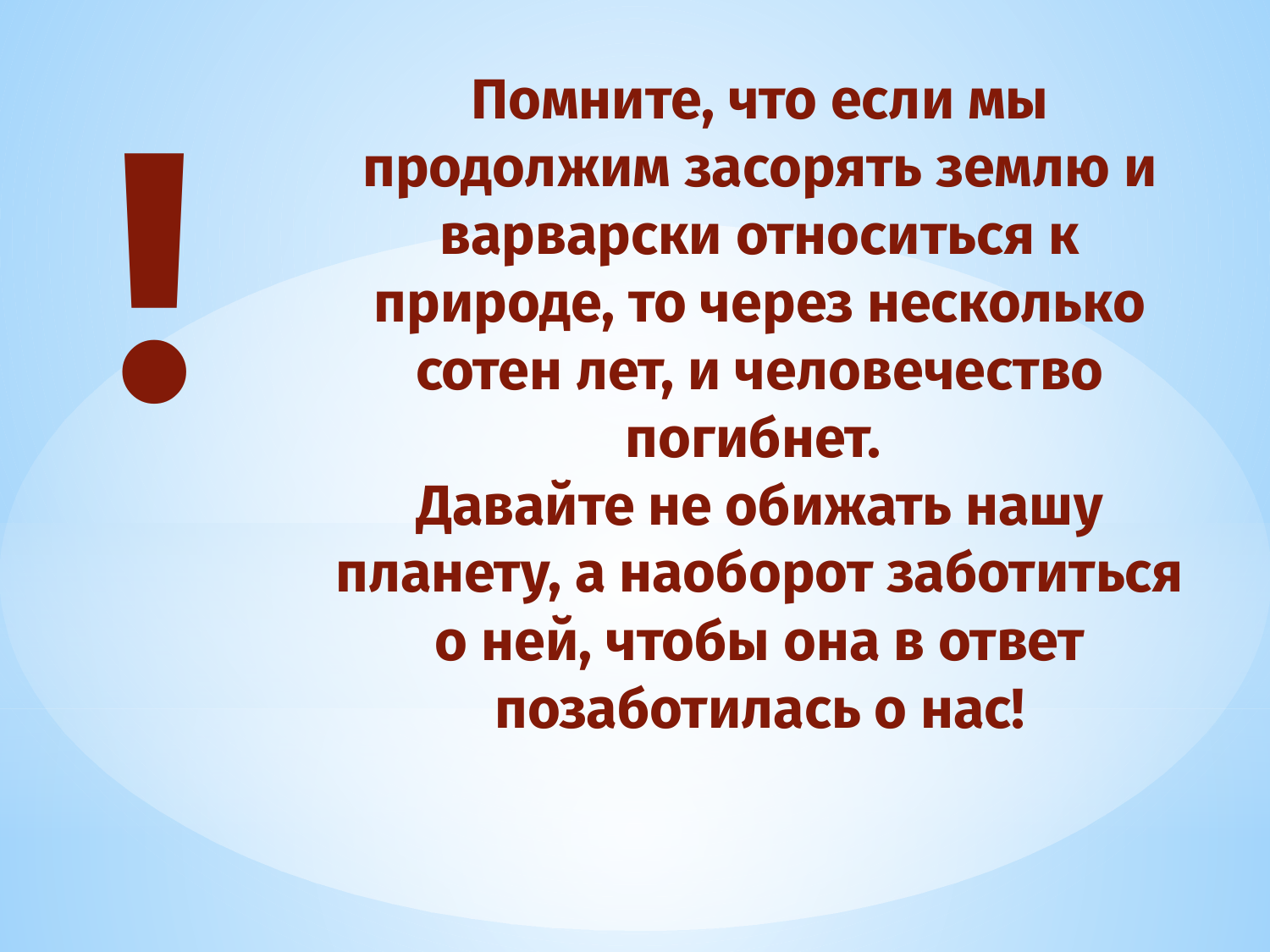

!
Помните, что если мы продолжим засорять землю и варварски относиться к природе, то через несколько сотен лет, и человечество погибнет.
Давайте не обижать нашу планету, а наоборот заботиться о ней, чтобы она в ответ позаботилась о нас!